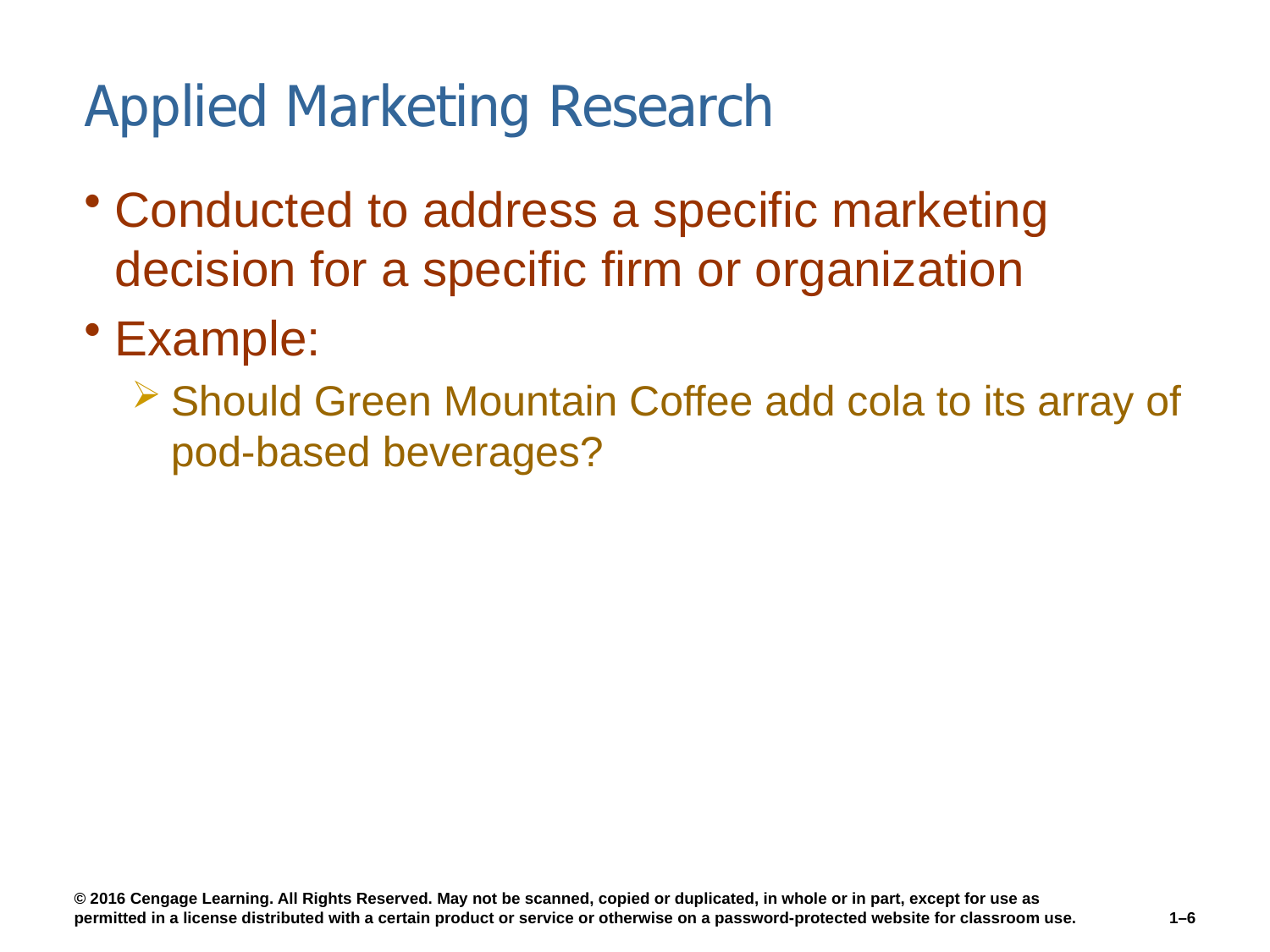

# Applied Marketing Research
Conducted to address a specific marketing decision for a specific firm or organization
Example:
Should Green Mountain Coffee add cola to its array of pod-based beverages?
1–6
© 2016 Cengage Learning. All Rights Reserved. May not be scanned, copied or duplicated, in whole or in part, except for use as permitted in a license distributed with a certain product or service or otherwise on a password-protected website for classroom use.